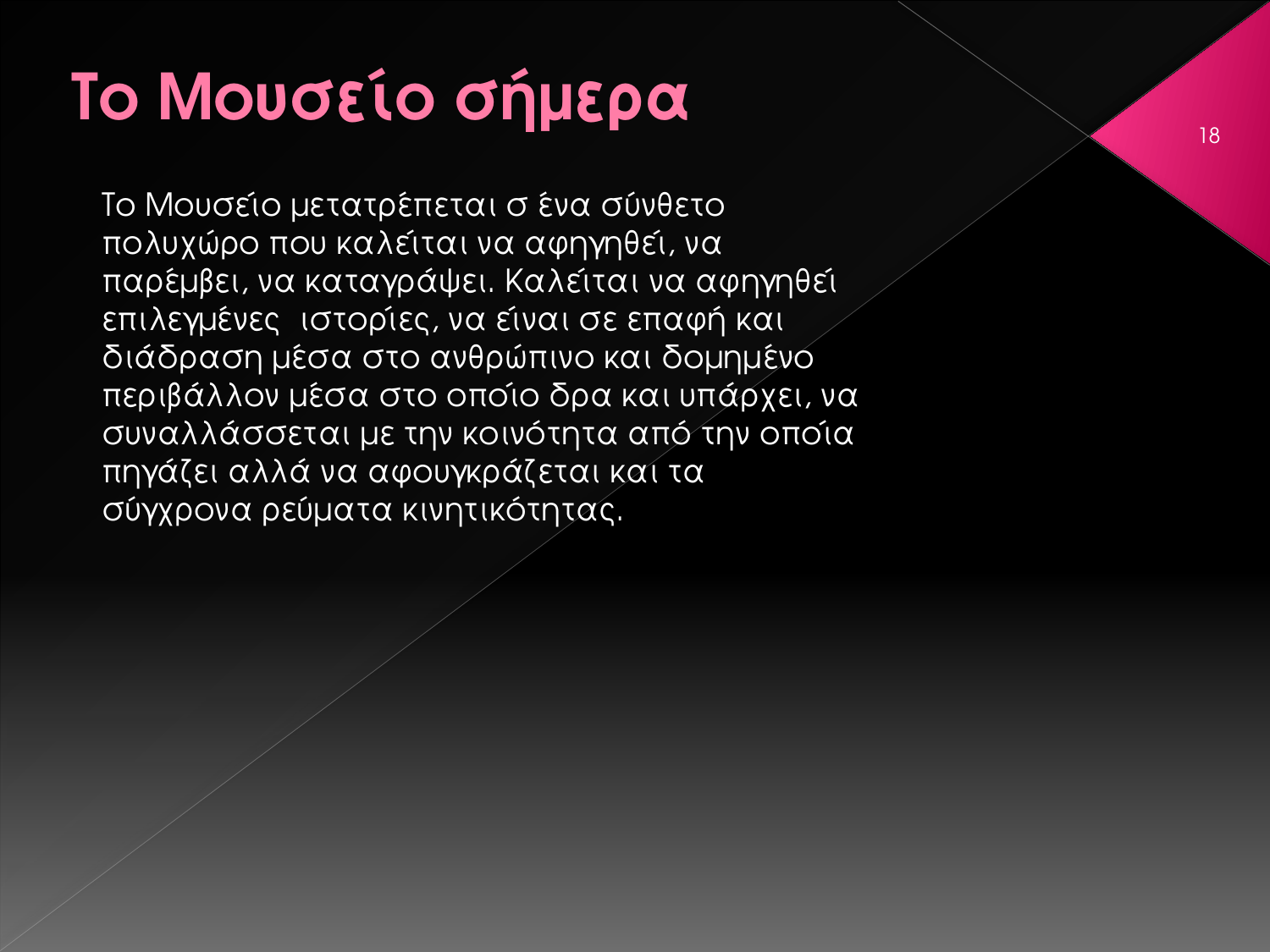

# Το Μουσείο σήμερα
18
Το Μουσείο μετατρέπεται σ ένα σύνθετο πολυχώρο που καλείται να αφηγηθεί, να παρέμβει, να καταγράψει. Καλείται να αφηγηθεί επιλεγμένες  ιστορίες, να είναι σε επαφή και διάδραση μέσα στο ανθρώπινο και δομημένο περιβάλλον μέσα στο οποίο δρα και υπάρχει, να συναλλάσσεται με την κοινότητα από την οποία πηγάζει αλλά να αφουγκράζεται και τα σύγχρονα ρεύματα κινητικότητας.